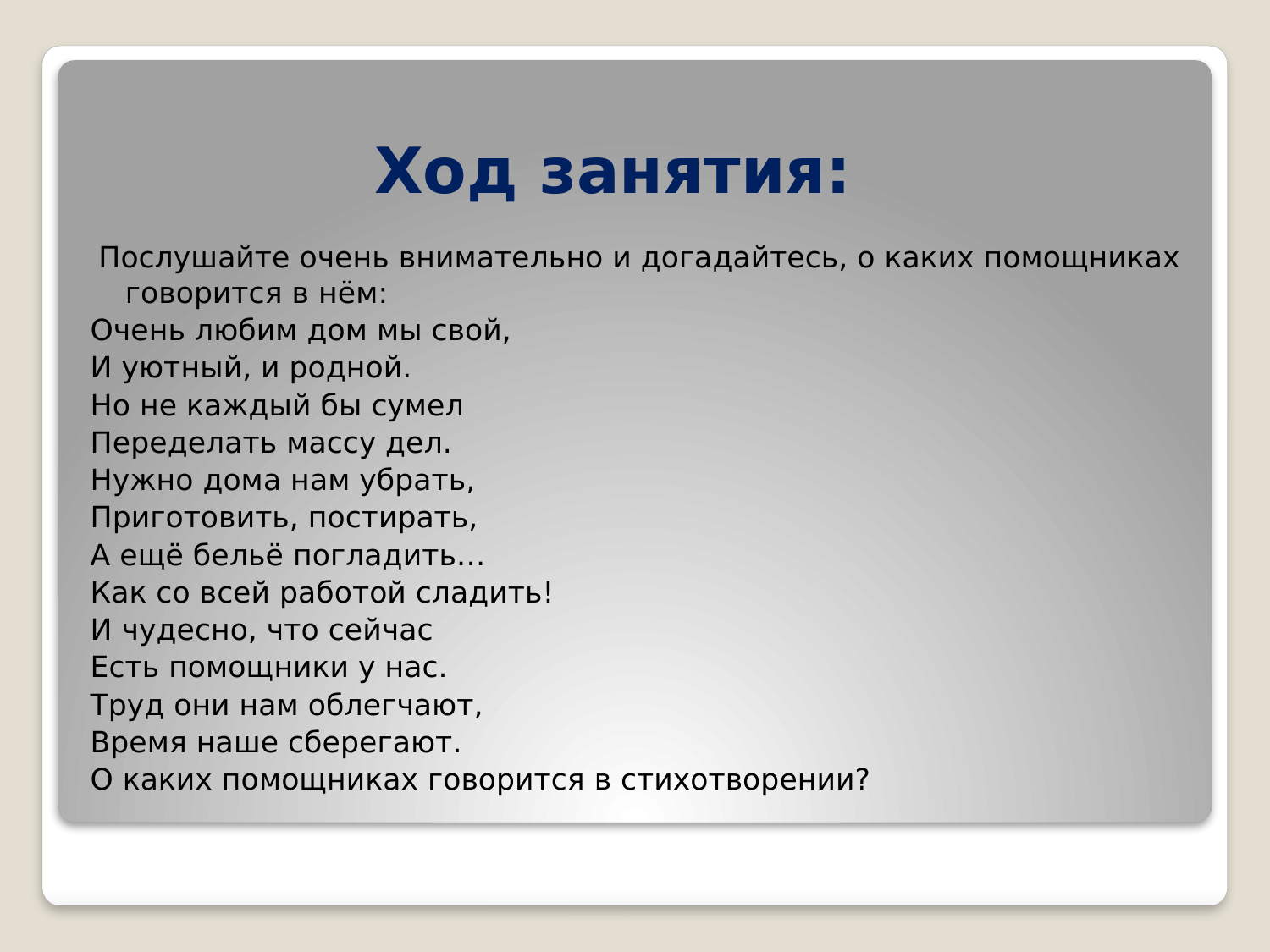

# Ход занятия:
 Послушайте очень внимательно и догадайтесь, о каких помощниках говорится в нём:
Очень любим дом мы свой,
И уютный, и родной.
Но не каждый бы сумел
Переделать массу дел.
Нужно дома нам убрать,
Приготовить, постирать,
А ещё бельё погладить…
Как со всей работой сладить!
И чудесно, что сейчас
Есть помощники у нас.
Труд они нам облегчают,
Время наше сберегают.
О каких помощниках говорится в стихотворении?